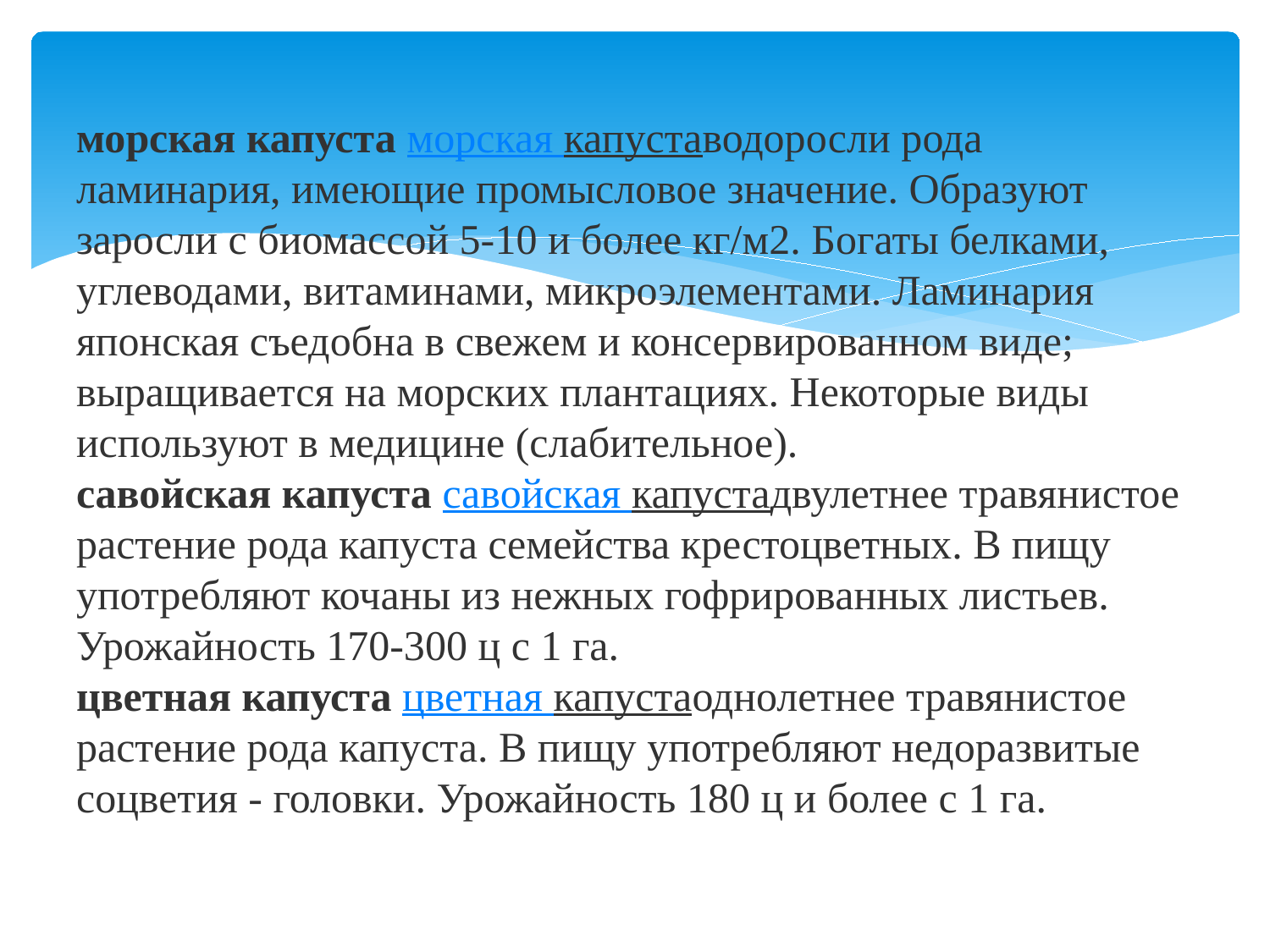

# морская капуста морская капуставодоросли рода ламинария, имеющие промысловое значение. Образуют заросли с биомассой 5-10 и более кг/м2. Богаты белками, углеводами, витаминами, микроэлементами. Ламинария японская съедобна в свежем и консервированном виде; выращивается на морских плантациях. Некоторые виды используют в медицине (слабительное). савойская капуста савойская капустадвулетнее травянистое растение рода капуста семейства крестоцветных. В пищу употребляют кочаны из нежных гофрированных листьев. Урожайность 170-300 ц с 1 га. цветная капуста цветная капустаоднолетнее травянистое растение рода капуста. В пищу употребляют недоразвитые соцветия - головки. Урожайность 180 ц и более с 1 га.